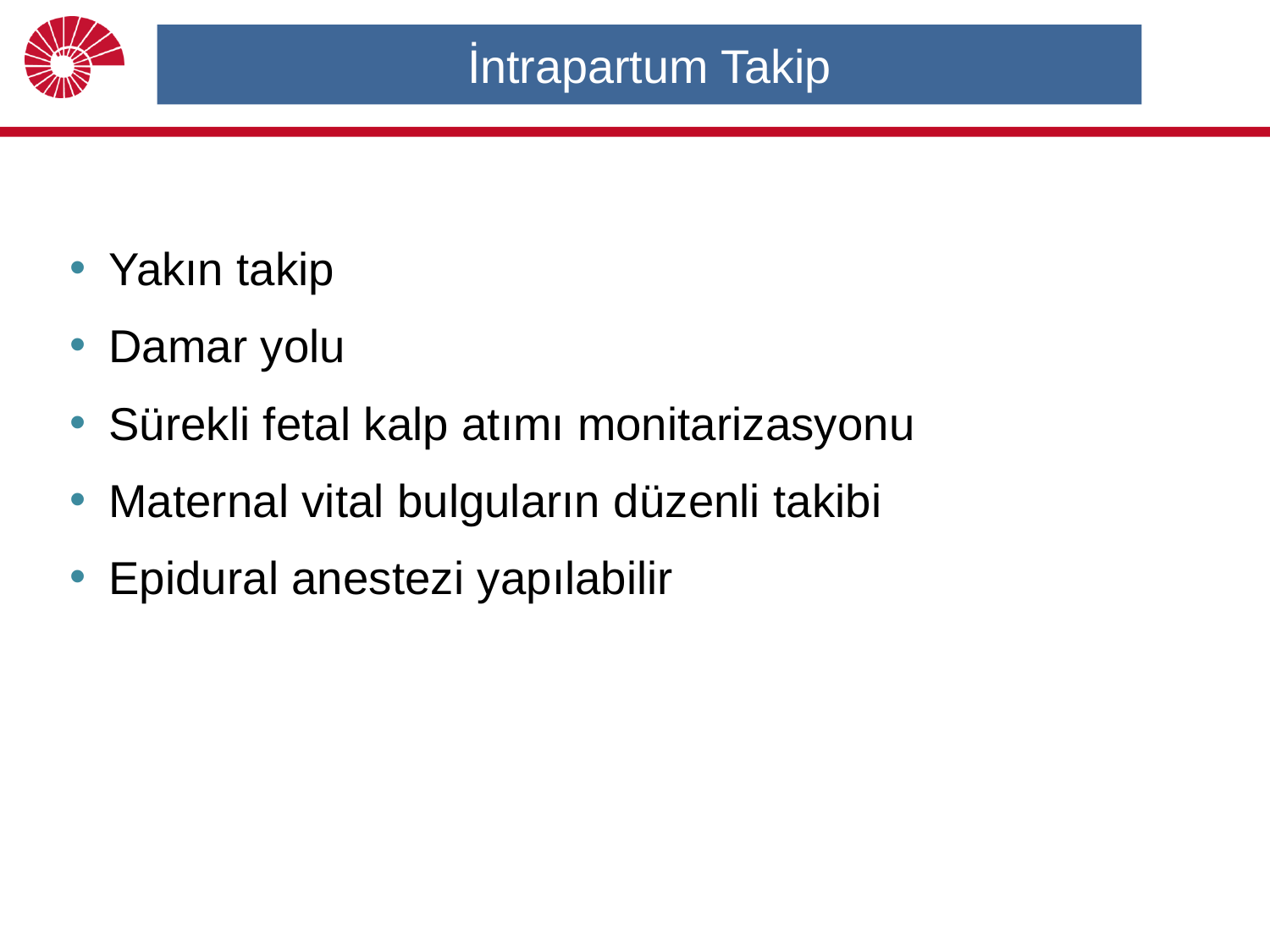

# İntrapartum Takip
Yakın takip
Damar yolu
Sürekli fetal kalp atımı monitarizasyonu
Maternal vital bulguların düzenli takibi
Epidural anestezi yapılabilir